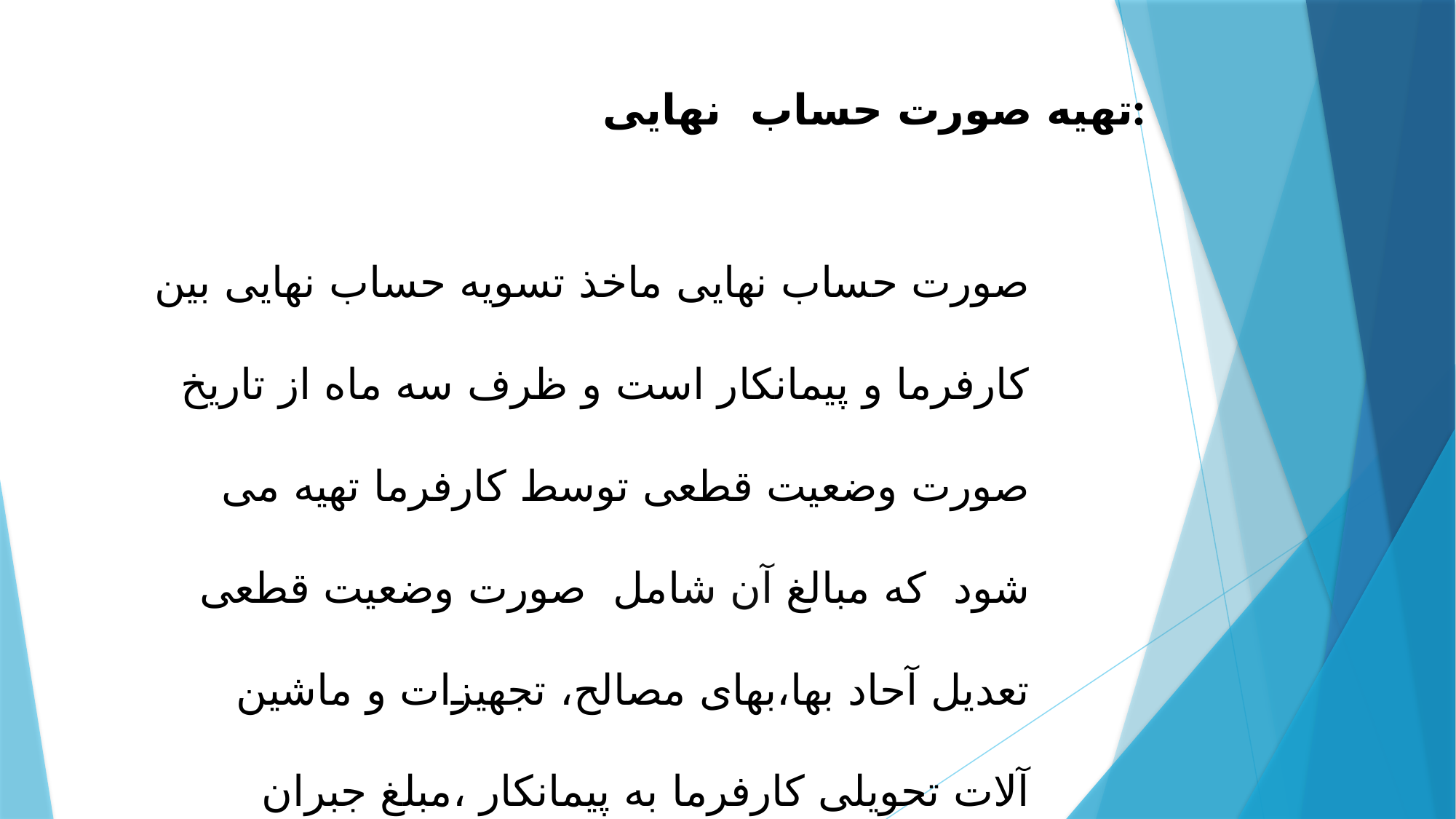

تهیه صورت حساب  نهایی:
صورت حساب نهایی ماخذ تسویه حساب نهایی بین کارفرما و پیمانکار است و ظرف سه ماه از تاریخ صورت وضعیت قطعی توسط کارفرما تهیه می شود  که مبالغ آن شامل  صورت وضعیت قطعی  تعدیل آحاد بها،بهای مصالح، تجهیزات و ماشین آلات تحویلی کارفرما به پیمانکار ،مبلغ جبران خسارت یاجریمه رسیدگی وقطعی شده است که به مبلغ صورت وضعیت قطعی اضافه یا کسر می شود